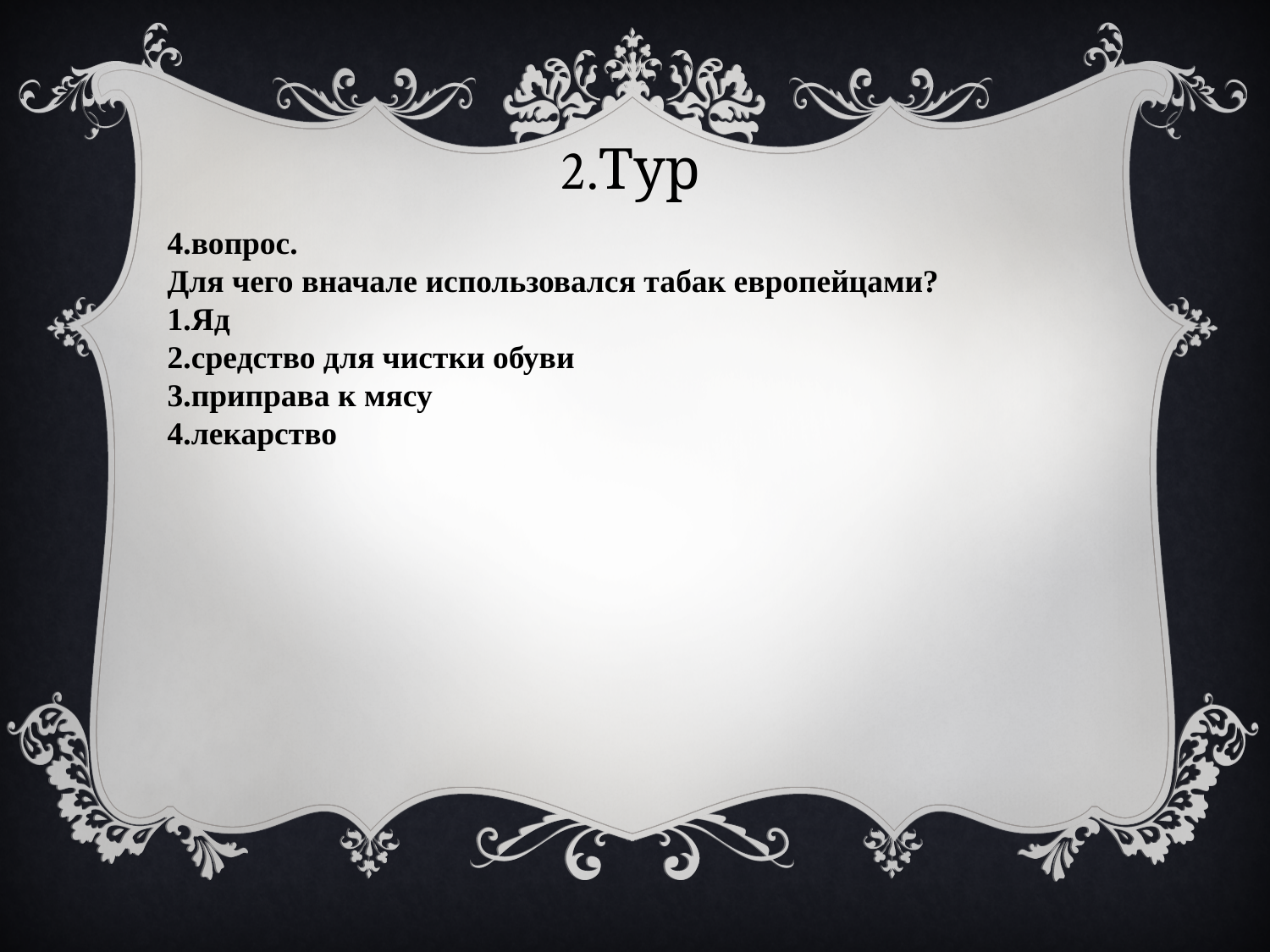

2.Тур
4.вопрос.
Для чего вначале использовался табак европейцами?
1.Яд
2.средство для чистки обуви
3.приправа к мясу
4.лекарство